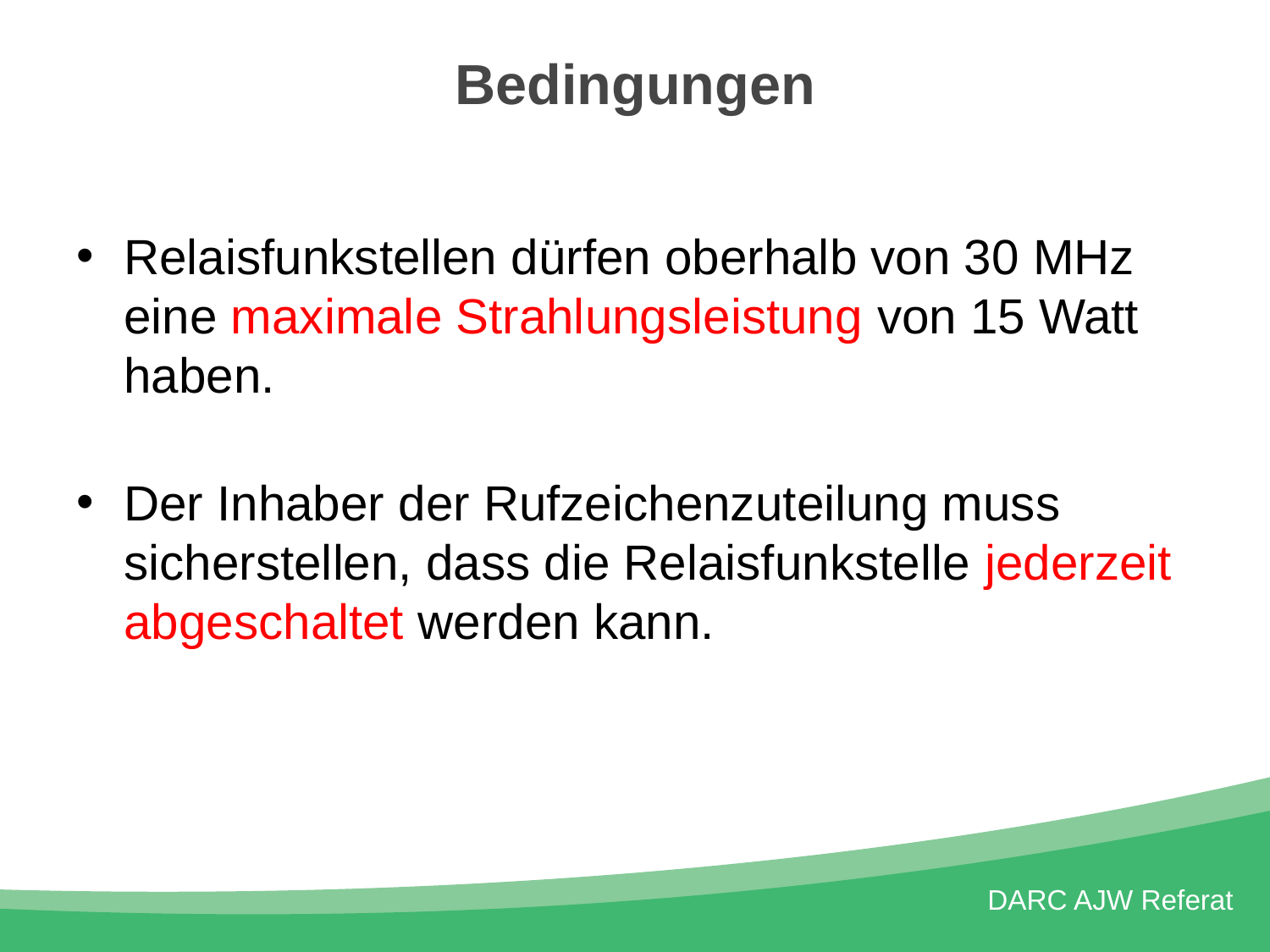

# Bedingungen

Relaisfunkstellen dürfen oberhalb von 30 MHz eine maximale Strahlungsleistung von 15 Watt haben.
Der Inhaber der Rufzeichenzuteilung muss sicherstellen, dass die Relaisfunkstelle jederzeit abgeschaltet werden kann.